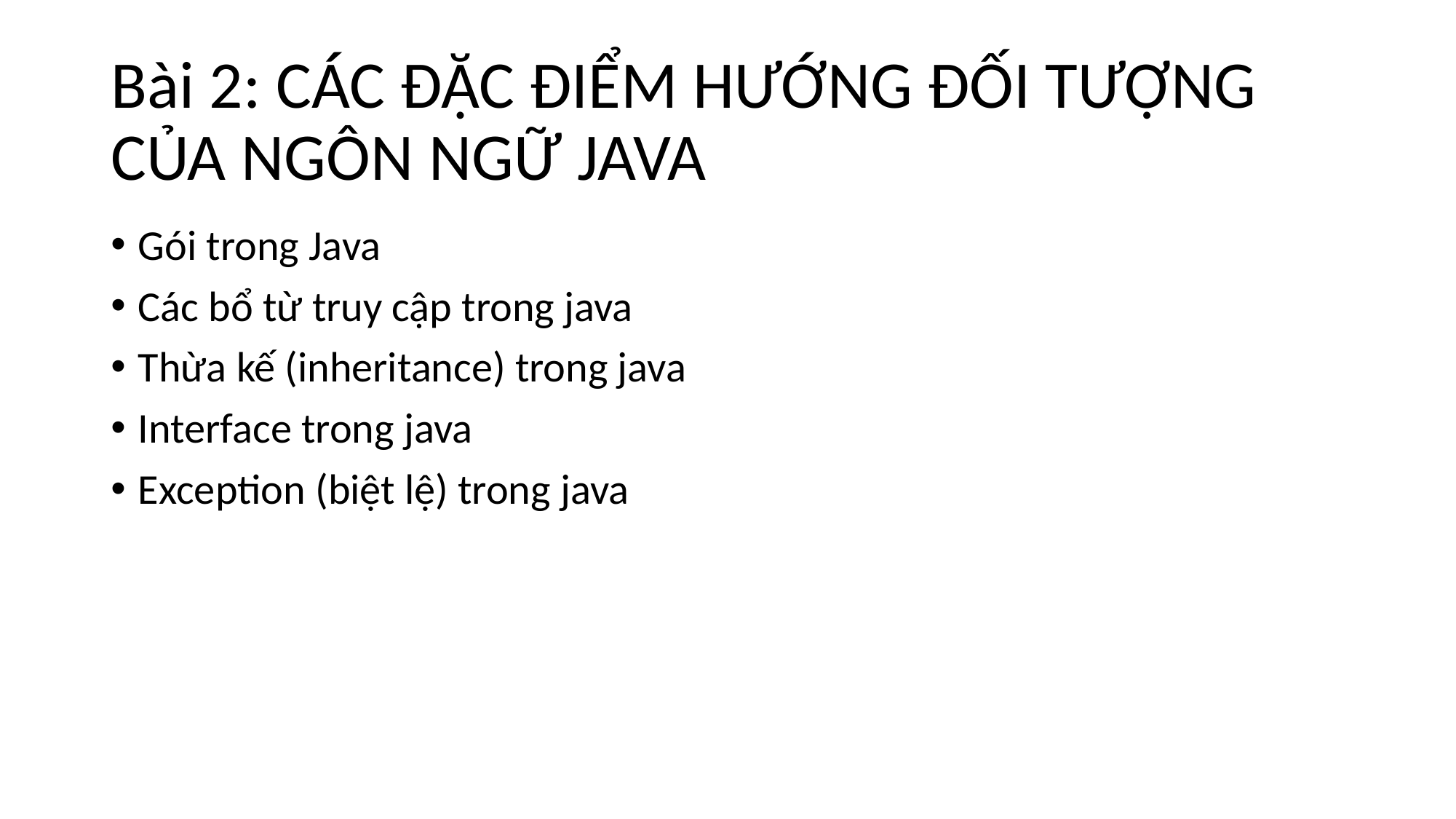

# Bài 2: CÁC ĐẶC ĐIỂM HƯỚNG ĐỐI TƯỢNG CỦA NGÔN NGỮ JAVA
Gói trong Java
Các bổ từ truy cập trong java
Thừa kế (inheritance) trong java
Interface trong java
Exception (biệt lệ) trong java